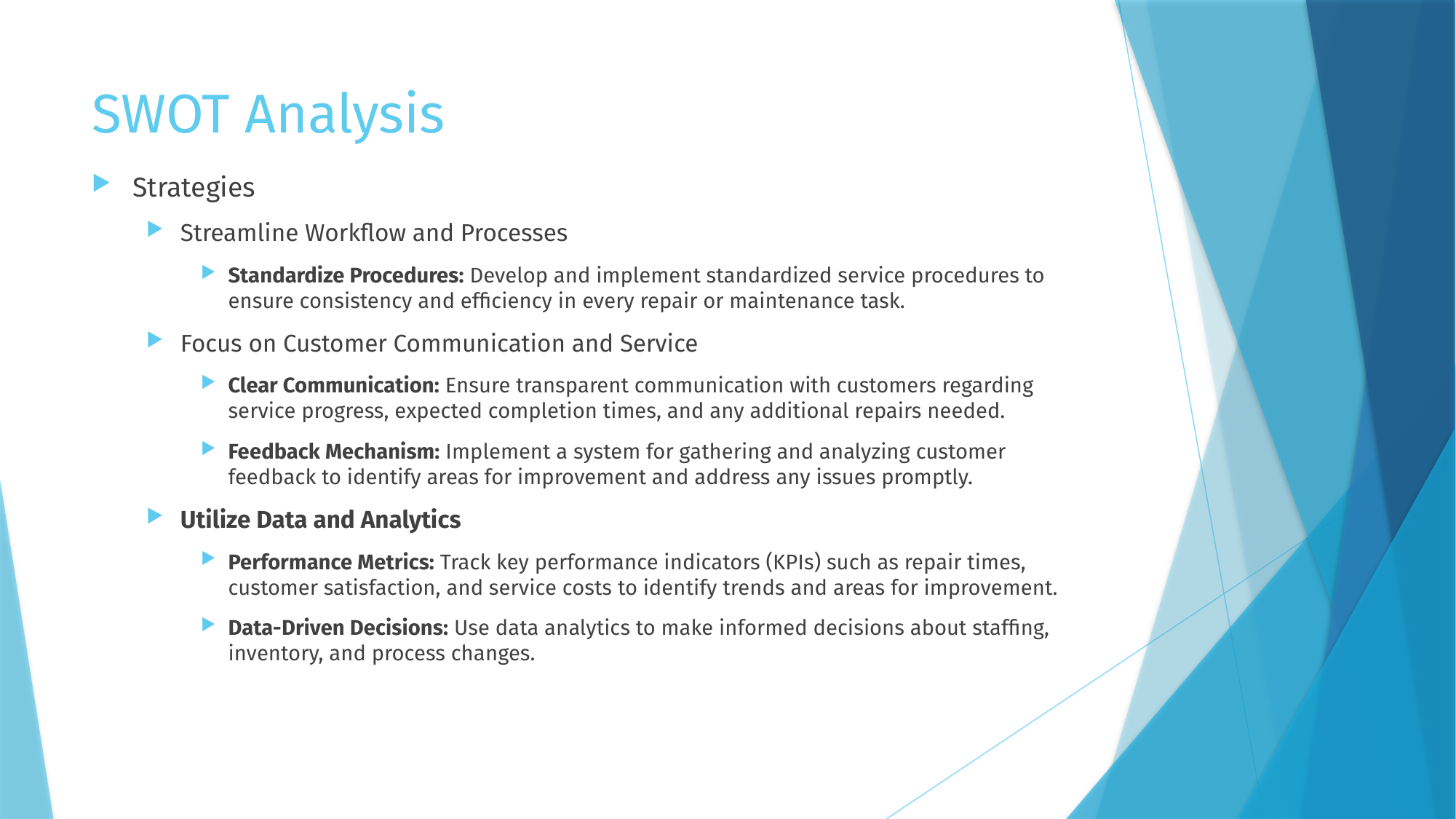

# SWOT Analysis
Strategies
Streamline Workflow and Processes
Standardize Procedures: Develop and implement standardized service procedures to ensure consistency and efficiency in every repair or maintenance task.
Focus on Customer Communication and Service
Clear Communication: Ensure transparent communication with customers regarding service progress, expected completion times, and any additional repairs needed.
Feedback Mechanism: Implement a system for gathering and analyzing customer feedback to identify areas for improvement and address any issues promptly.
Utilize Data and Analytics
Performance Metrics: Track key performance indicators (KPIs) such as repair times, customer satisfaction, and service costs to identify trends and areas for improvement.
Data-Driven Decisions: Use data analytics to make informed decisions about staffing, inventory, and process changes.